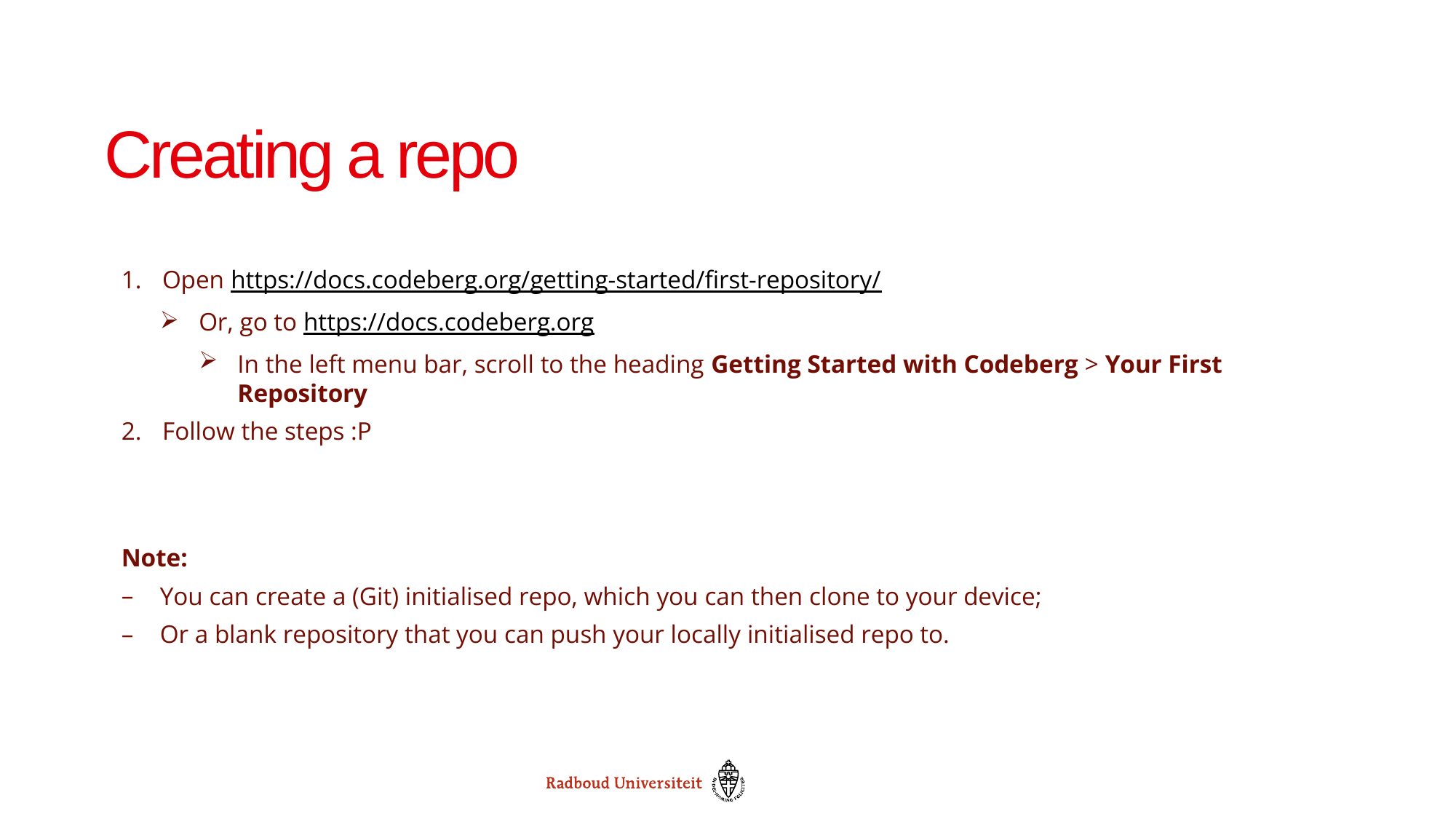

# Creating a repo
Open https://docs.codeberg.org/getting-started/first-repository/
Or, go to https://docs.codeberg.org
In the left menu bar, scroll to the heading Getting Started with Codeberg > Your First Repository
Follow the steps :P

Note:
You can create a (Git) initialised repo, which you can then clone to your device;
Or a blank repository that you can push your locally initialised repo to.